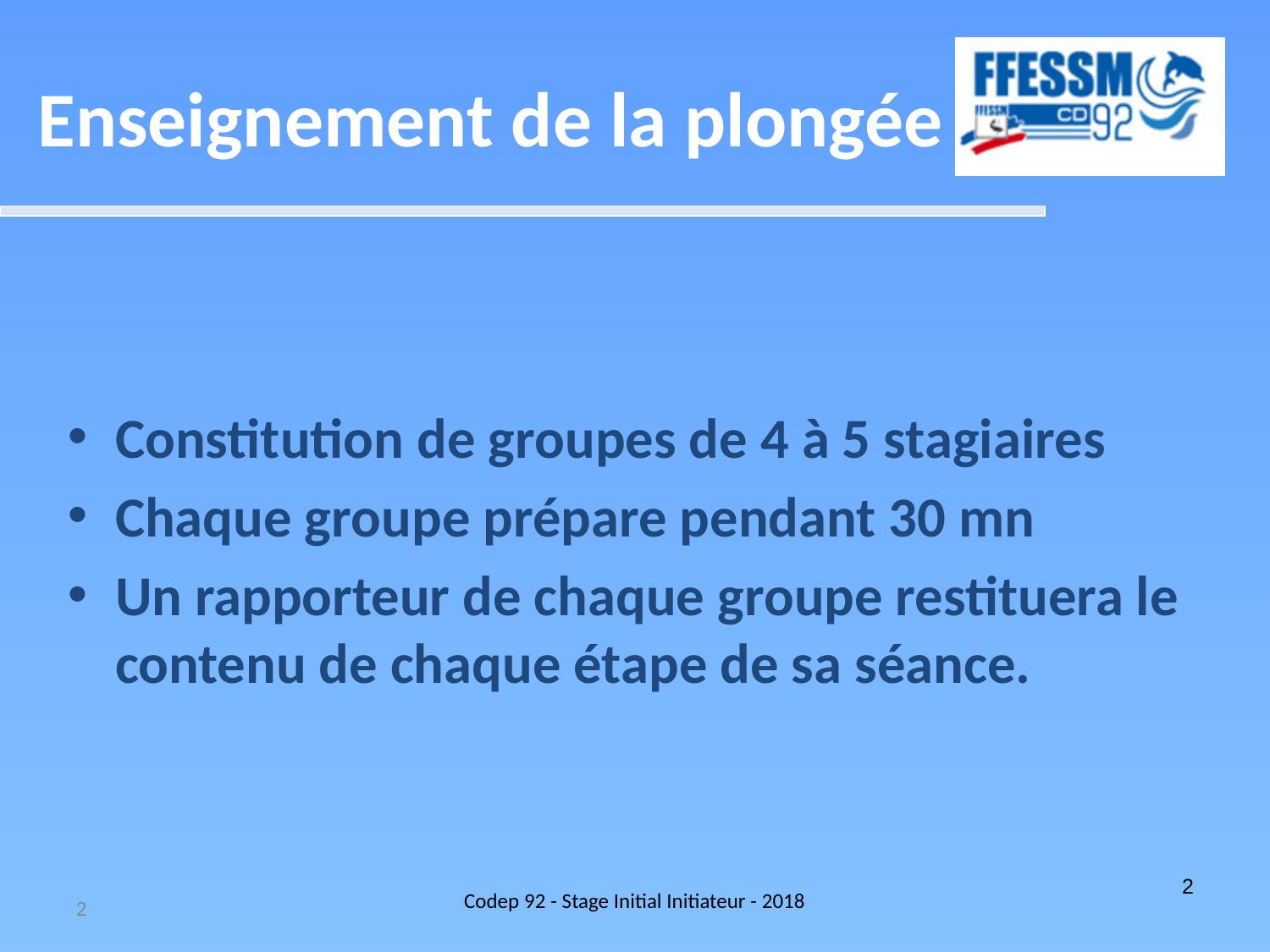

Enseignement de la plongée

Constitution de groupes de 4 à 5 stagiaires
Chaque groupe prépare pendant 30 mn
Un rapporteur de chaque groupe restituera le contenu de chaque étape de sa séance.
Codep 92 - Stage Initial Initiateur - 2018
2
2